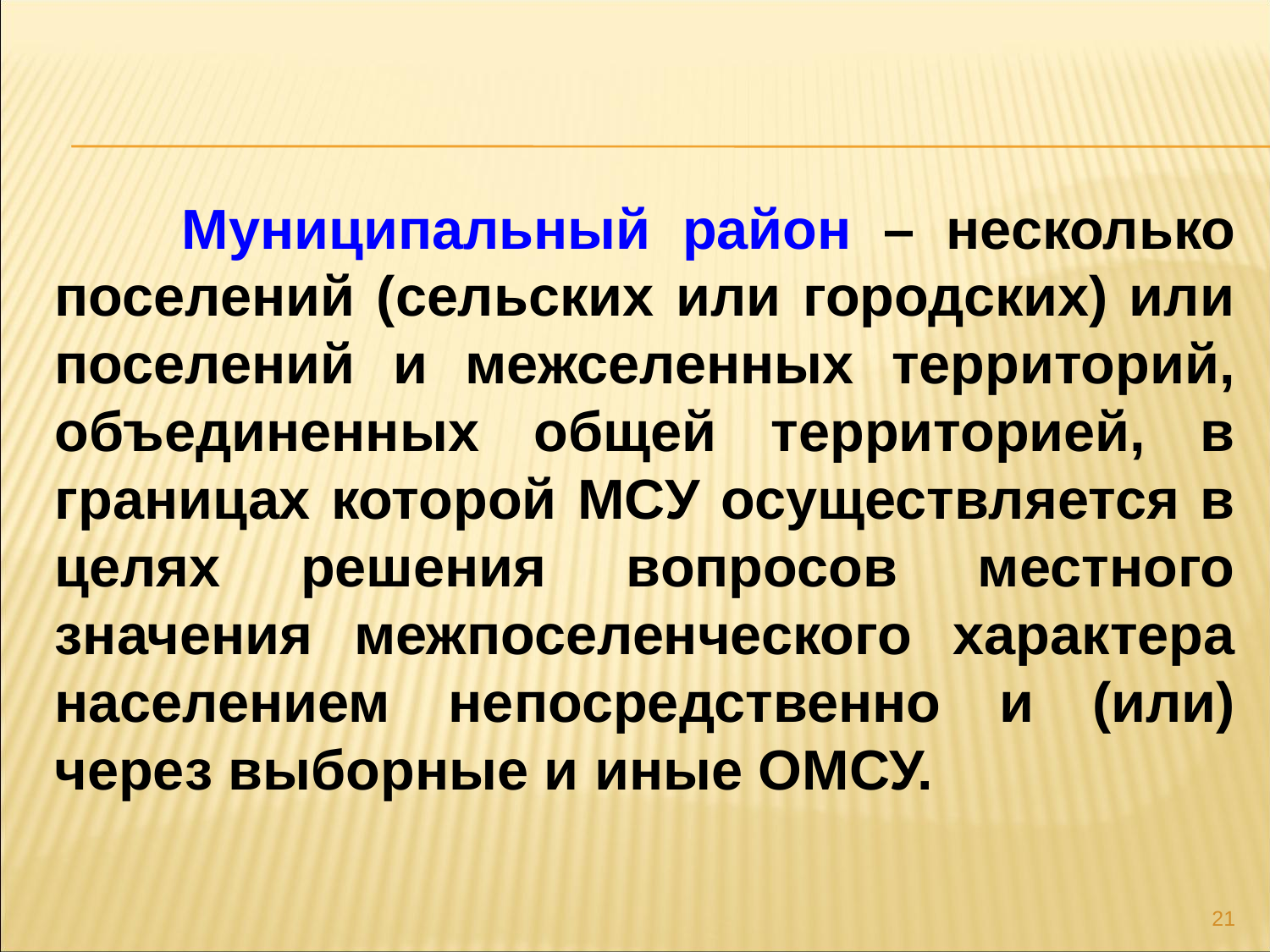

Муниципальный район – несколько поселений (сельских или городских) или поселений и межселенных территорий, объединенных общей территорией, в границах которой МСУ осуществляется в целях решения вопросов местного значения межпоселенческого характера населением непосредственно и (или) через выборные и иные ОМСУ.
21